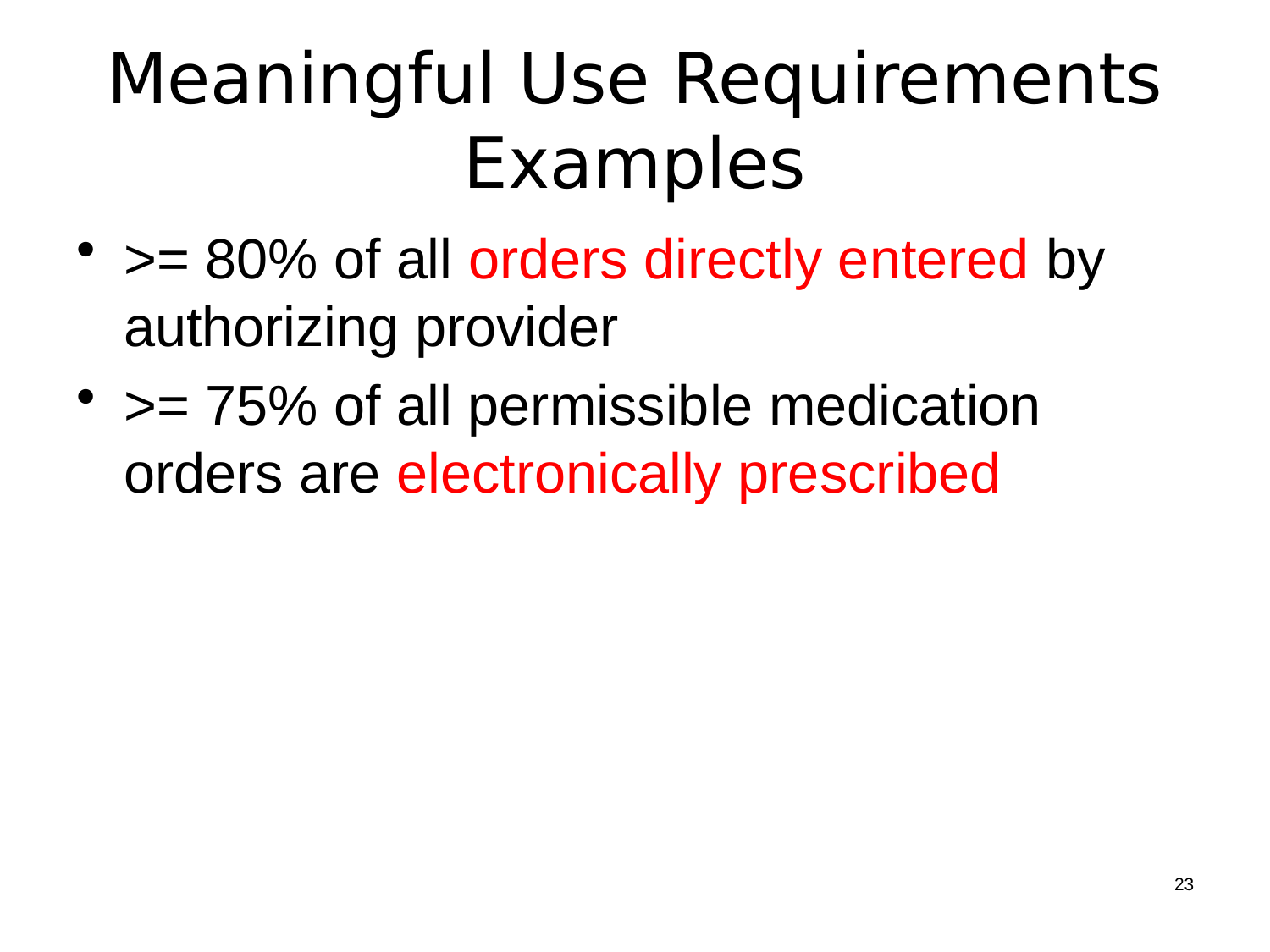

# Meaningful Use Requirements Examples
>= 80% of all orders directly entered by authorizing provider
>= 75% of all permissible medication orders are electronically prescribed
23